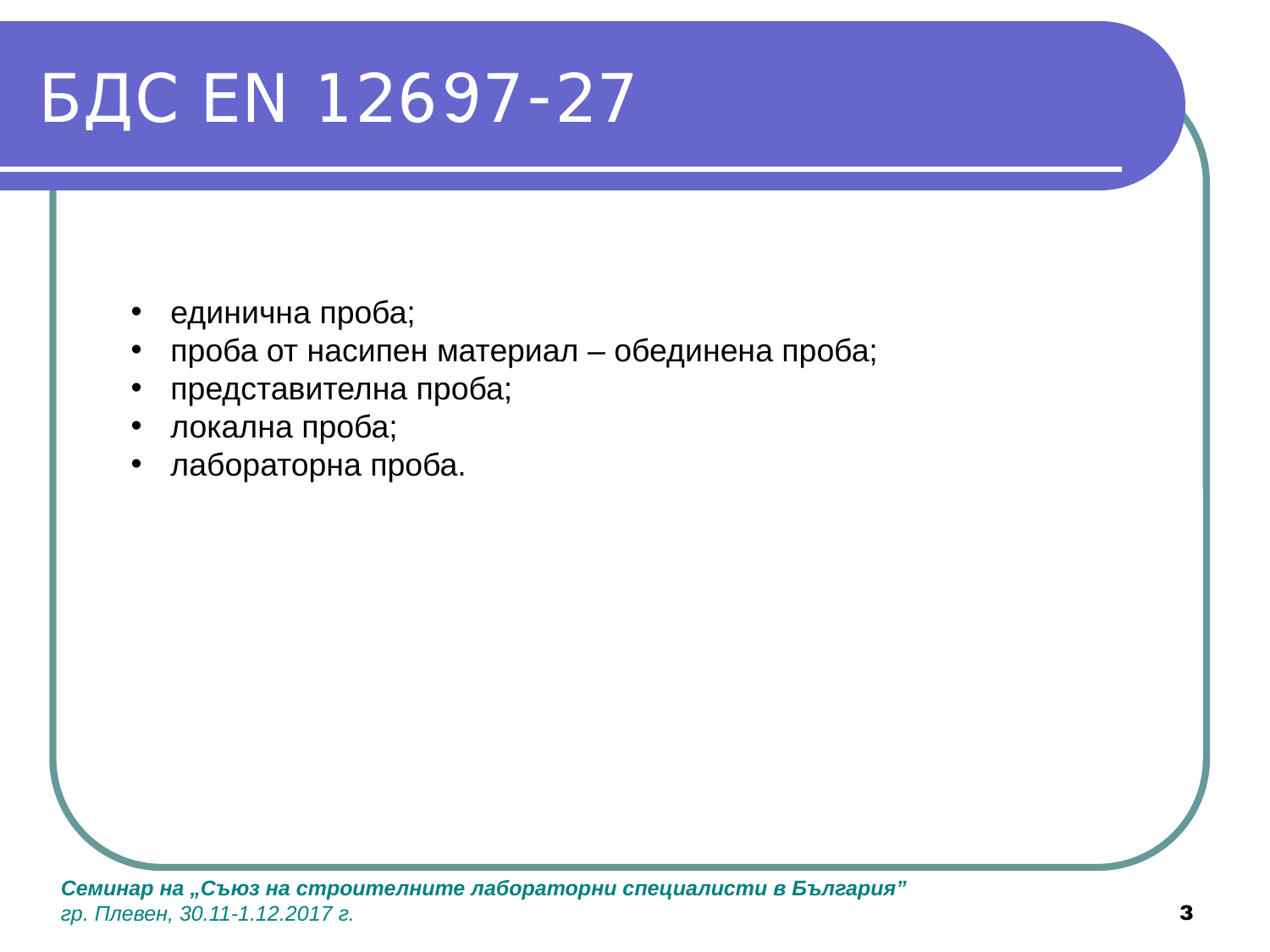

# БДС EN 12697-27
единична проба;
проба от насипен материал – обединена проба;
представителна проба;
локална проба;
лабораторна проба.
3
Семинар на „Съюз на строителните лабораторни специалисти в България”
гр. Плевен, 30.11-1.12.2017 г.